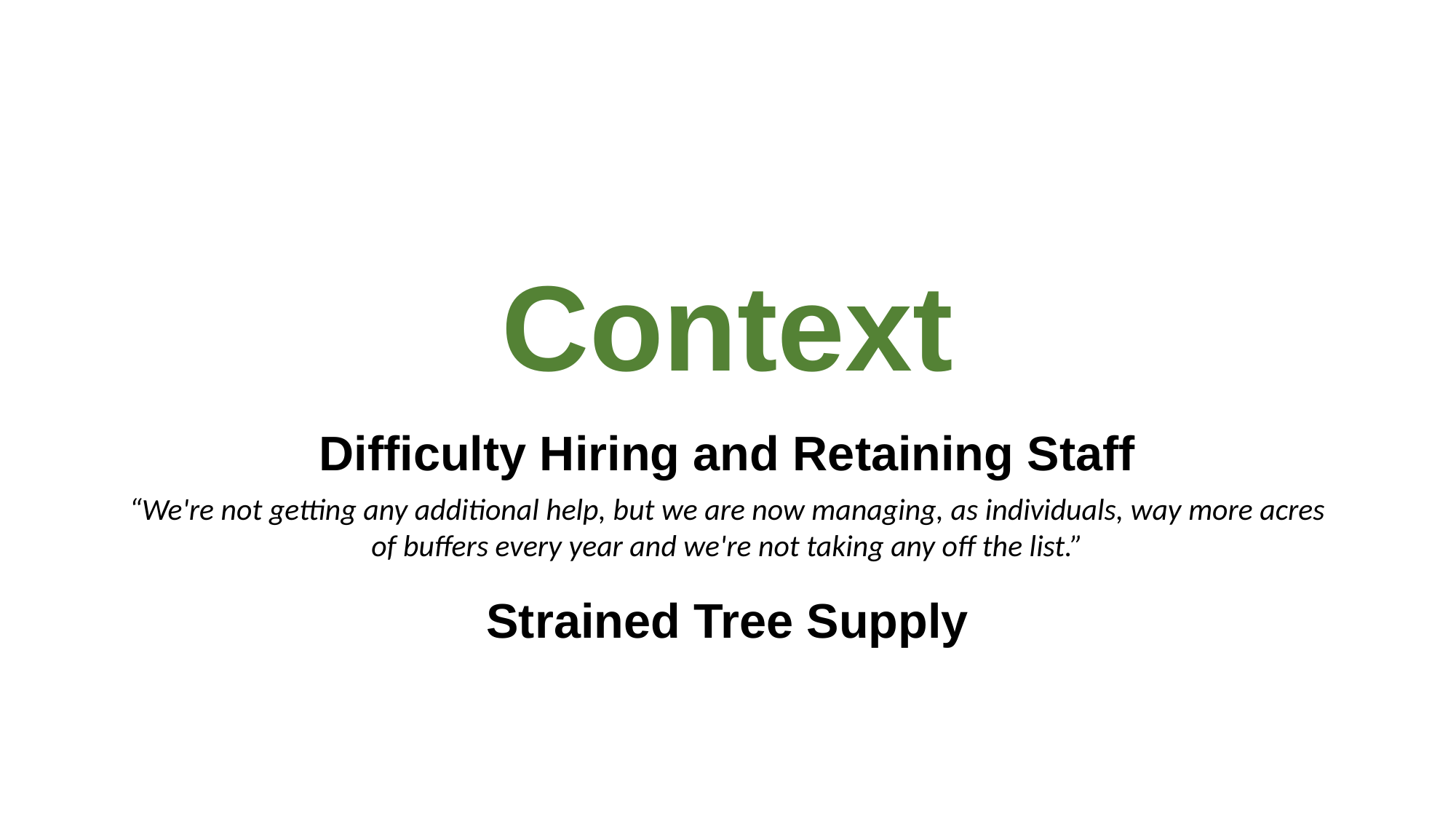

Context
Difficulty Hiring and Retaining Staff
“We're not getting any additional help, but we are now managing, as individuals, way more acres of buffers every year and we're not taking any off the list.”
Strained Tree Supply